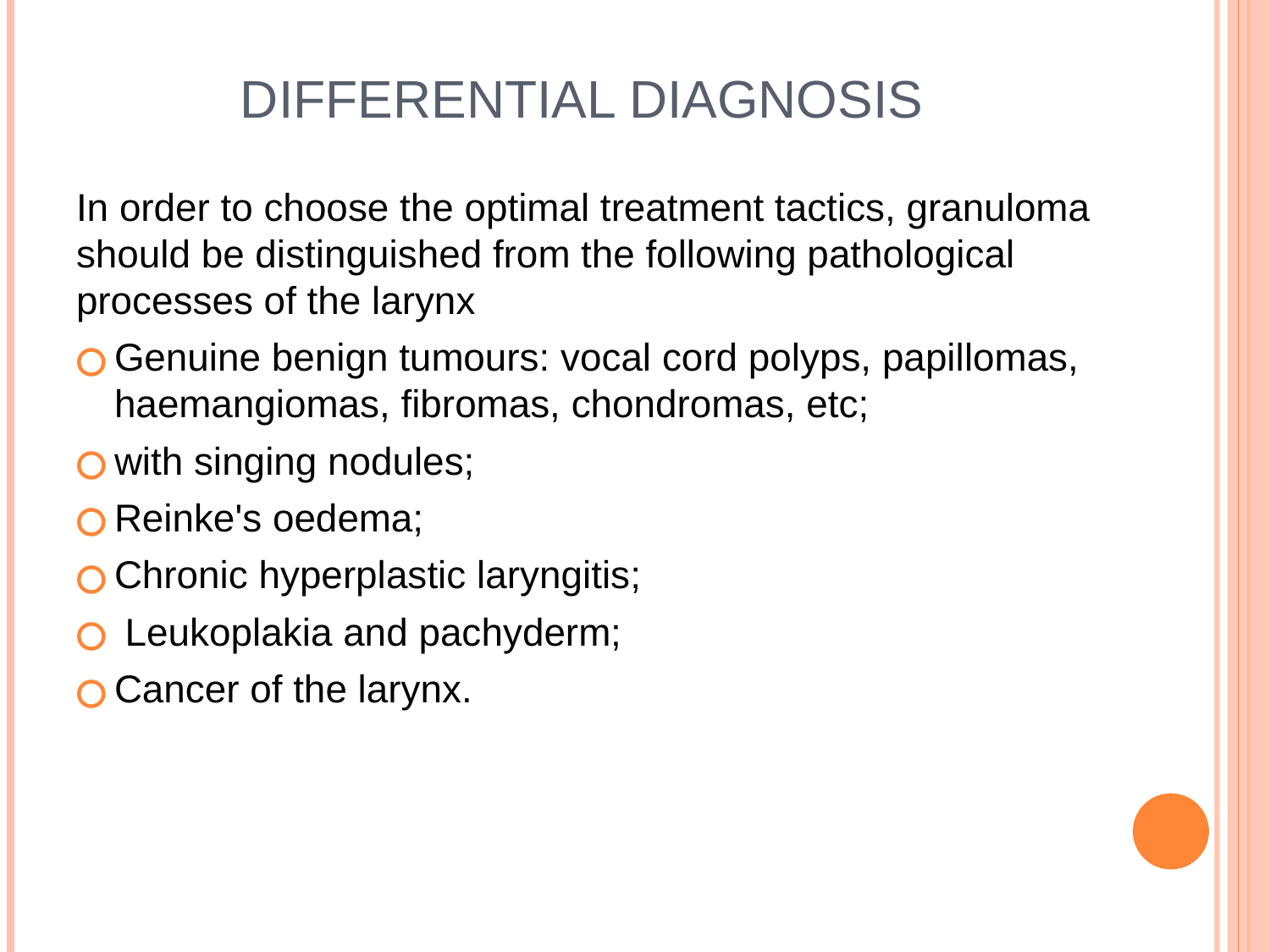

# Differential diagnosis
In order to choose the optimal treatment tactics, granuloma should be distinguished from the following pathological processes of the larynx
Genuine benign tumours: vocal cord polyps, papillomas, haemangiomas, fibromas, chondromas, etc;
with singing nodules;
Reinke's oedema;
Chronic hyperplastic laryngitis;
 Leukoplakia and pachyderm;
Cancer of the larynx.